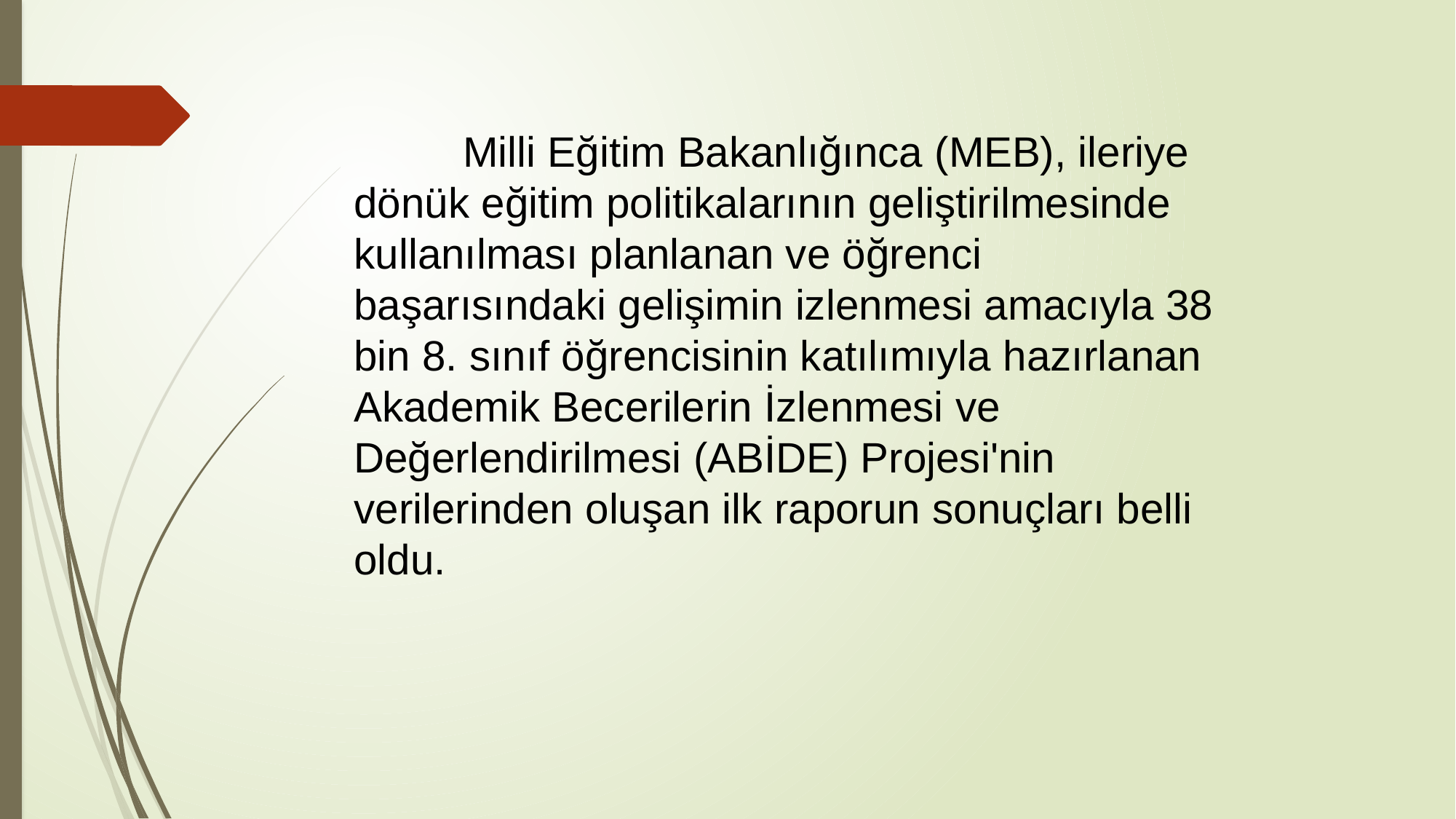

Milli Eğitim Bakanlığınca (MEB), ileriye dönük eğitim politikalarının geliştirilmesinde kullanılması planlanan ve öğrenci başarısındaki gelişimin izlenmesi amacıyla 38 bin 8. sınıf öğrencisinin katılımıyla hazırlanan Akademik Becerilerin İzlenmesi ve Değerlendirilmesi (ABİDE) Projesi'nin verilerinden oluşan ilk raporun sonuçları belli oldu.